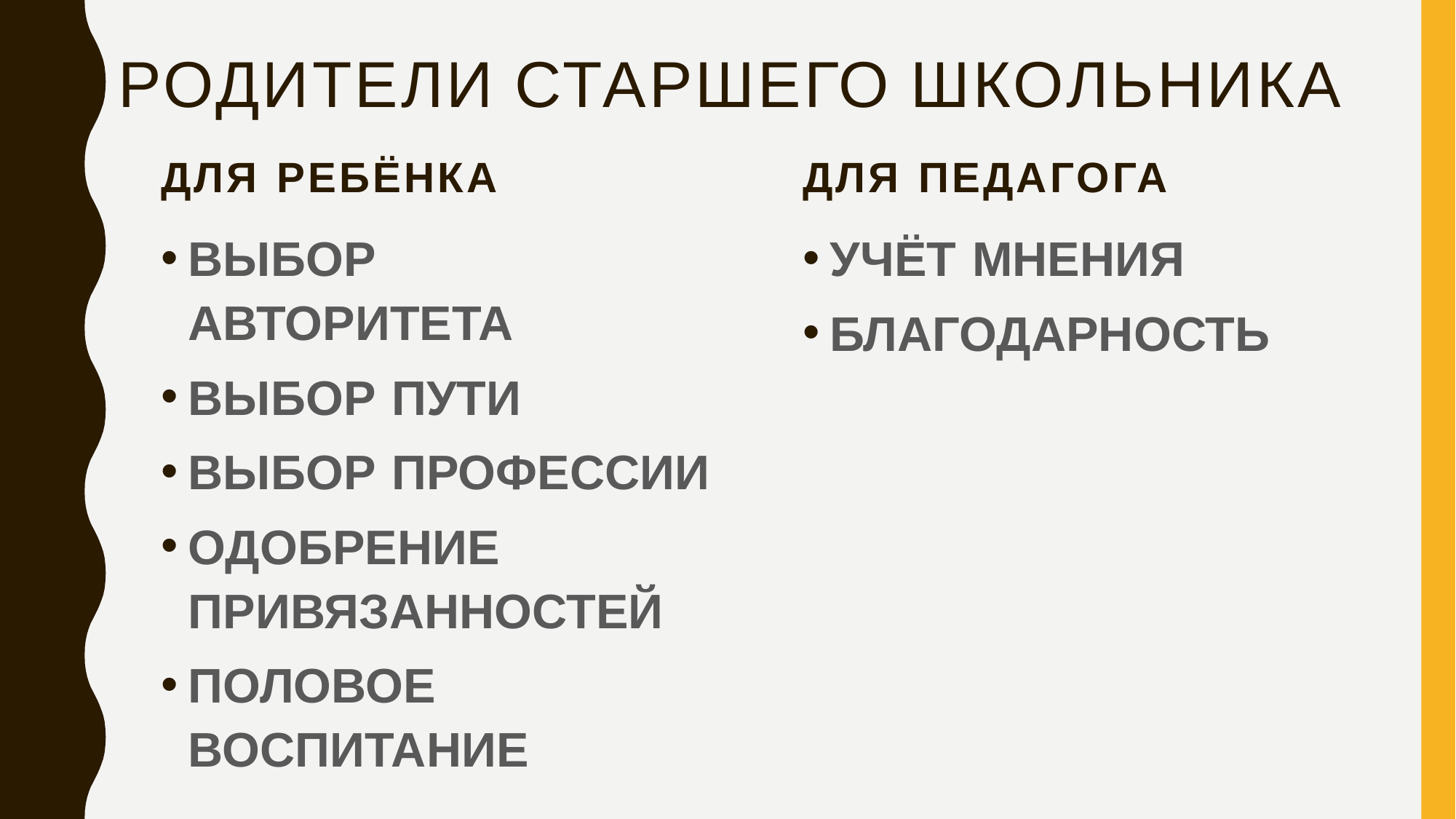

# Родители старшего школьника
Для ребёнка
Для педагога
ВЫБОР АВТОРИТЕТА
ВЫБОР ПУТИ
ВЫБОР ПРОФЕССИИ
ОДОБРЕНИЕ ПРИВЯЗАННОСТЕЙ
ПОЛОВОЕ ВОСПИТАНИЕ
УЧЁТ МНЕНИЯ
БЛАГОДАРНОСТЬ